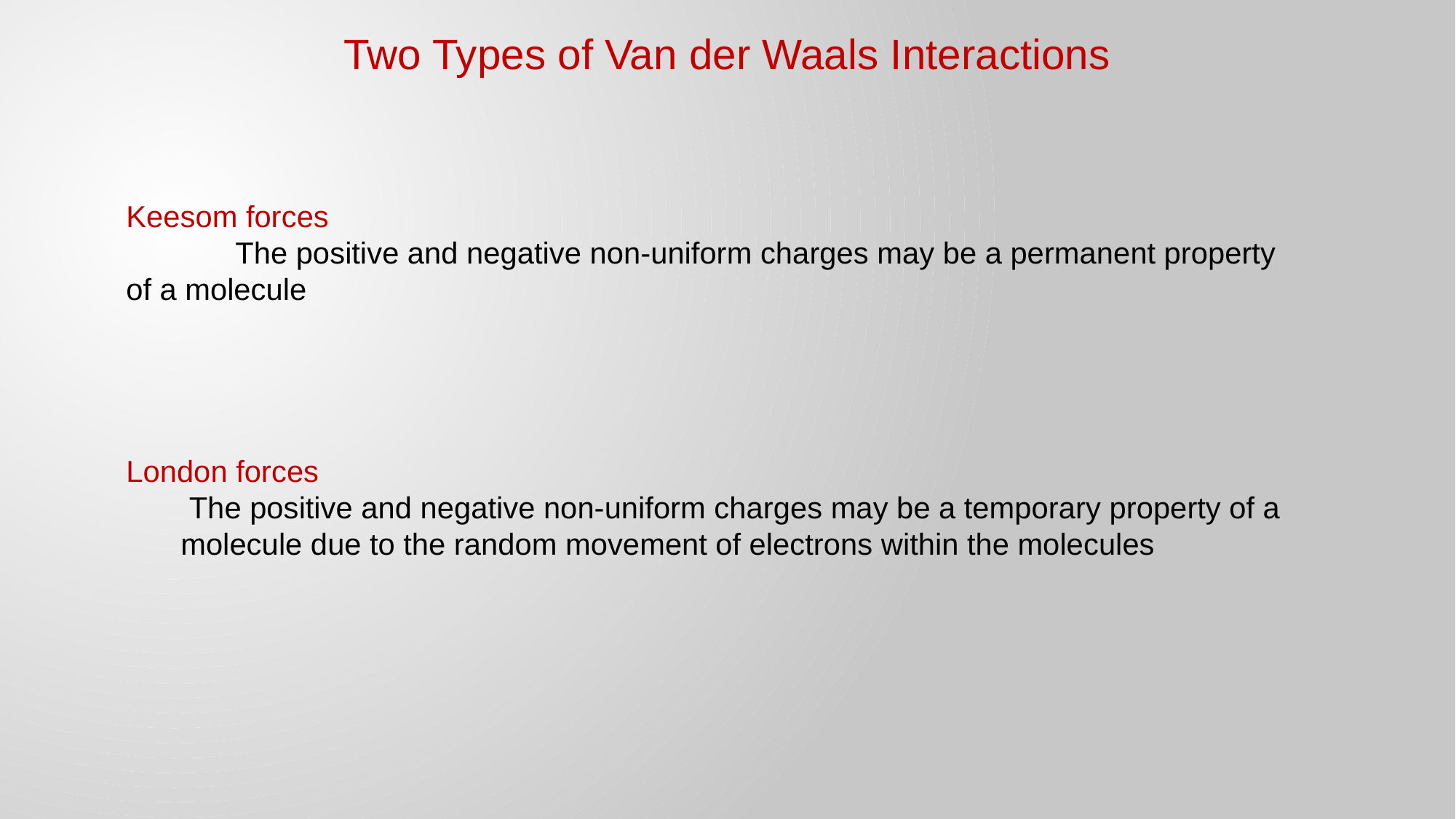

Two Types of Van der Waals Interactions
Keesom forces
	The positive and negative non-uniform charges may be a permanent property of a molecule

London forces
 The positive and negative non-uniform charges may be a temporary property of a molecule due to the random movement of electrons within the molecules